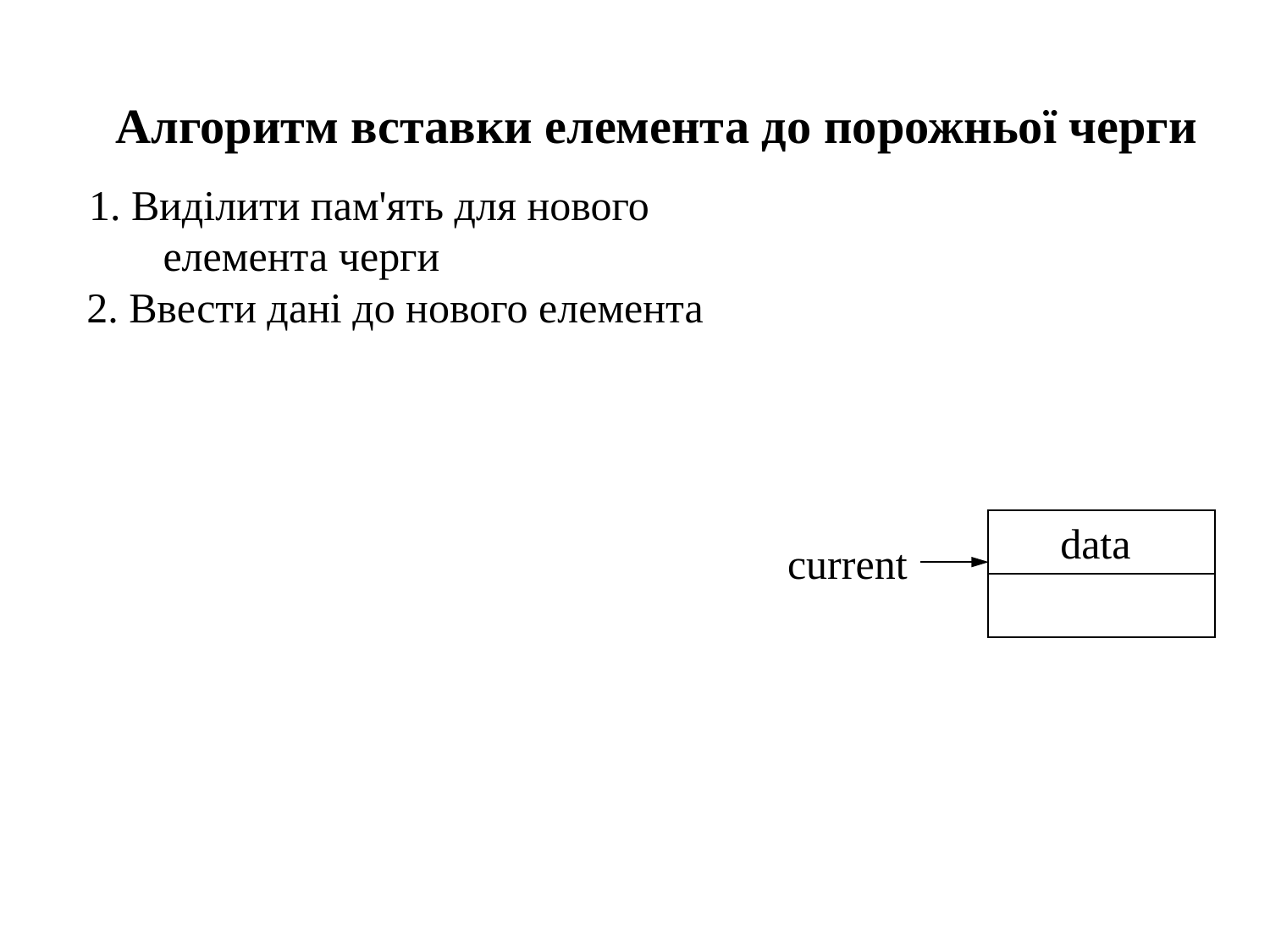

Алгоритм вставки елемента до порожньої черги
1. Виділити пам'ять для нового елемента черги
2. Ввести дані до нового елемента

data

current